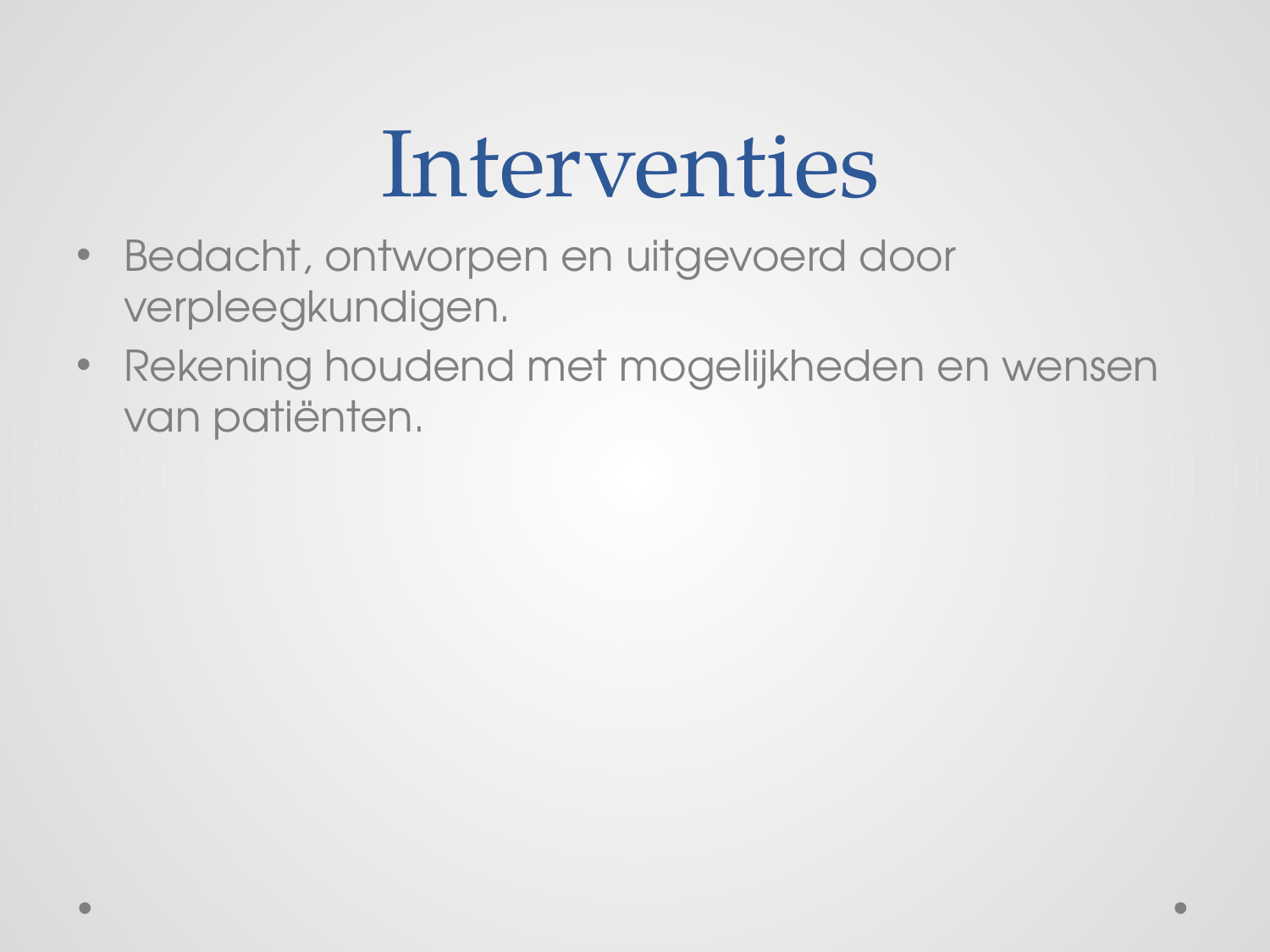

# Interventies
Bedacht, ontworpen en uitgevoerd door verpleegkundigen.
Rekening houdend met mogelijkheden en wensen van patiënten.